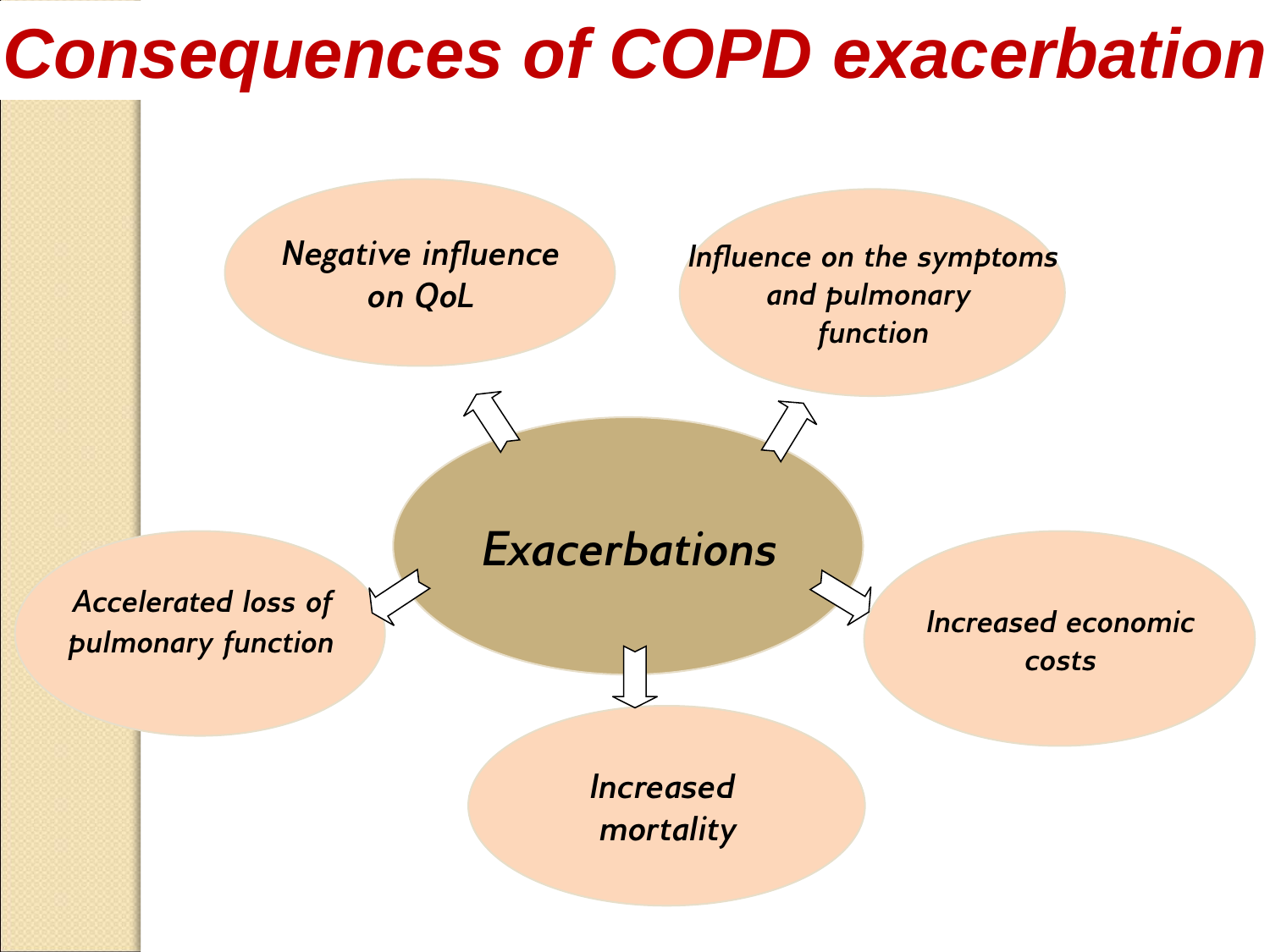

Consequences of COPD exacerbation
Negative influence
on QoL
Influence on the symptoms
and pulmonary
function

Exacerbations
 Accelerated loss of
pulmonary function

Increased economic
costs

Increased
mortality